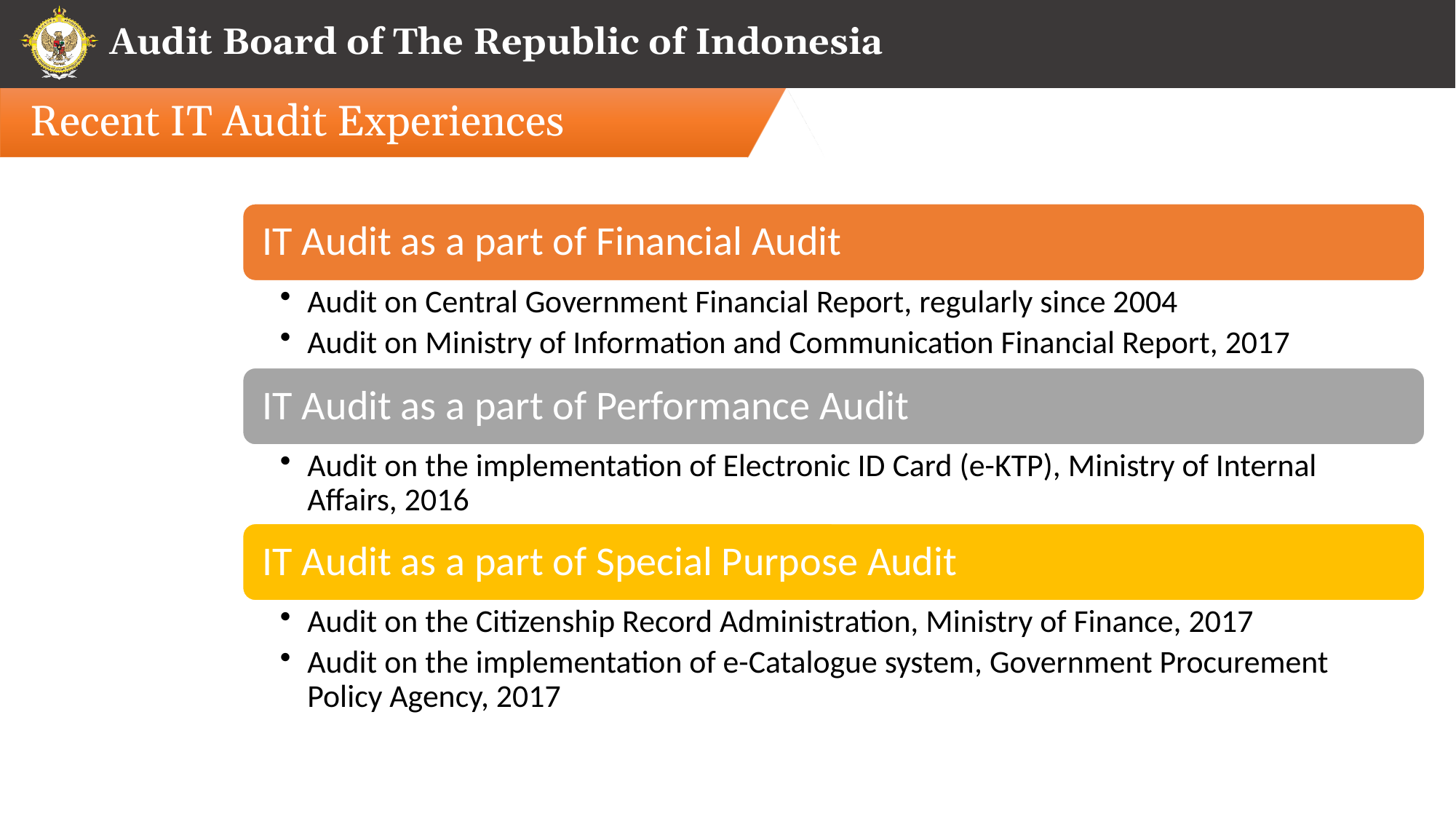

# Recent IT Audit Experiences
IT Audit as a part of Financial Audit
Audit on Central Government Financial Report, regularly since 2004
Audit on Ministry of Information and Communication Financial Report, 2017
IT Audit as a part of Performance Audit
Audit on the implementation of Electronic ID Card (e-KTP), Ministry of Internal Affairs, 2016
IT Audit as a part of Special Purpose Audit
Audit on the Citizenship Record Administration, Ministry of Finance, 2017
Audit on the implementation of e-Catalogue system, Government Procurement Policy Agency, 2017
12